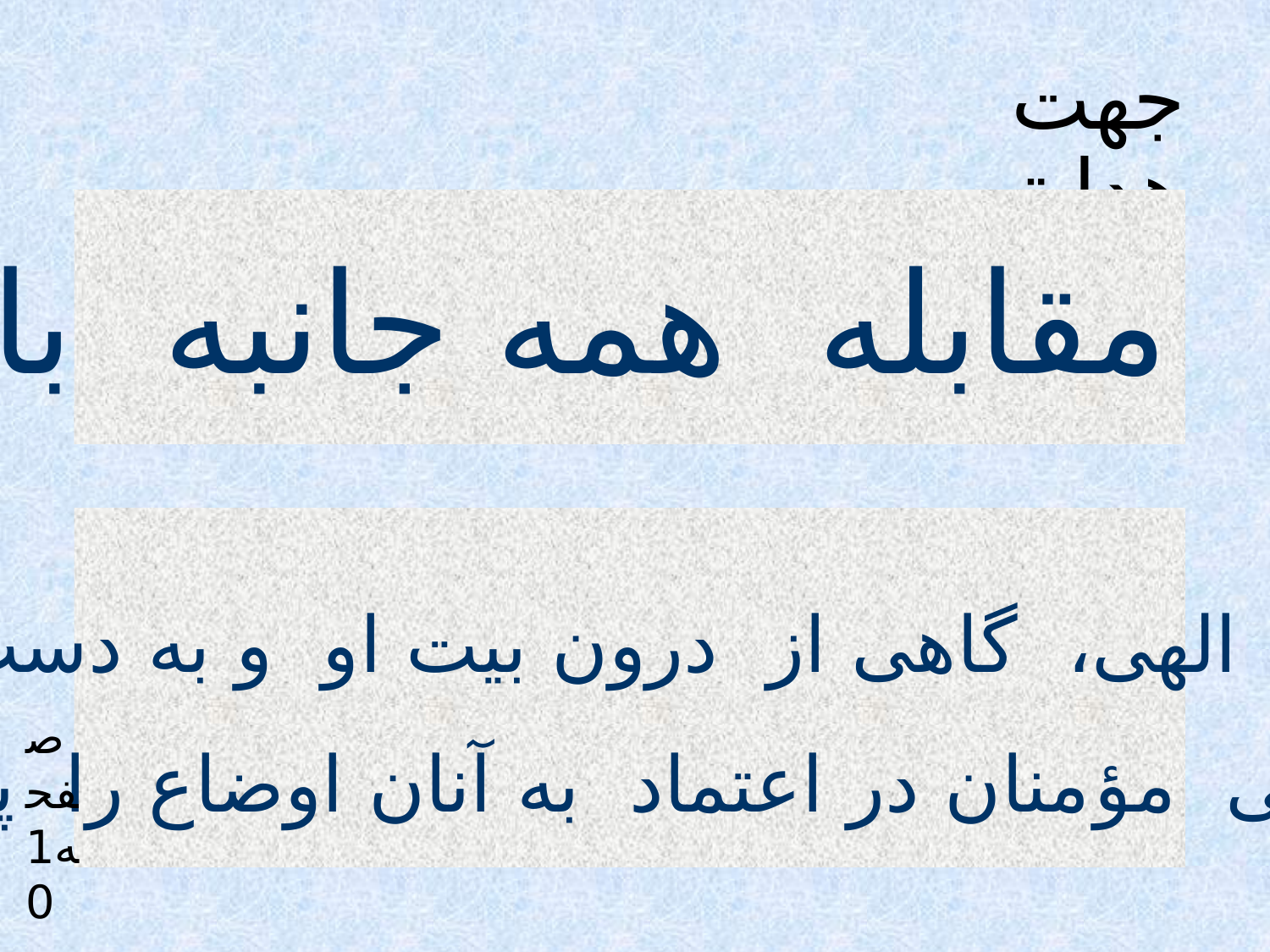

جهت  هدایتی   سوره
مقابله  همه جانبه  با  توطئه  و تبانی علیه  رسول الله صلی الله علیه و آله و سلم
 تبانی و توطئه  علیه رهبری  الهی،  گاهی از  درون بیت او  و به دست  نزدیکانش  آغاز می شود
و اشتباه  نزدیکان  و ساده لوحی  مؤمنان در اعتماد  به آنان اوضاع را  پیچیده تر  می کند. هشیار باشید
صفحه10